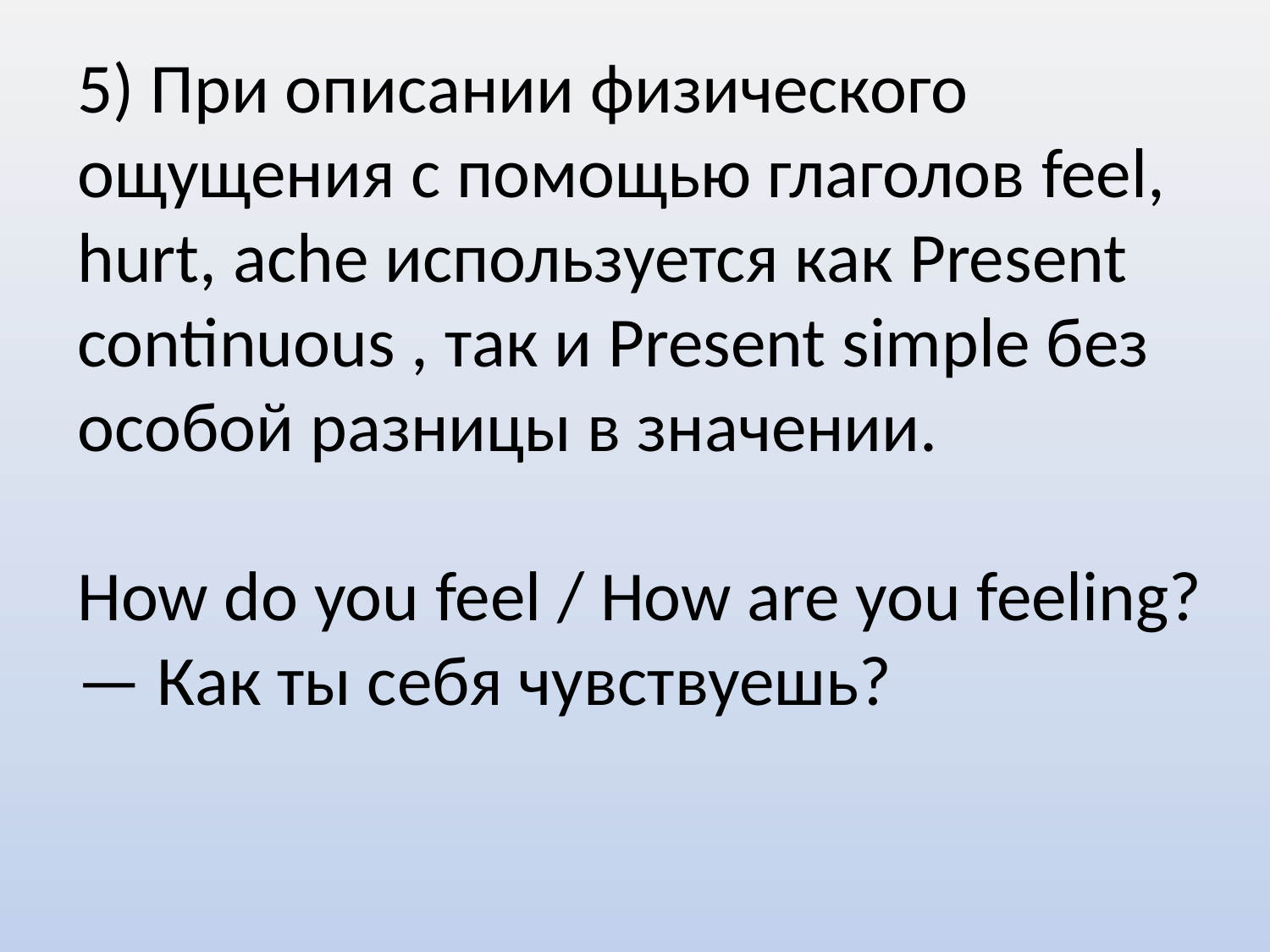

5) При описании физического ощущения с помощью глаголов feel, hurt, ache используется как Present continuous , так и Present simple без особой разницы в значении.

How do you feel / How are you feeling? — Как ты себя чувствуешь?